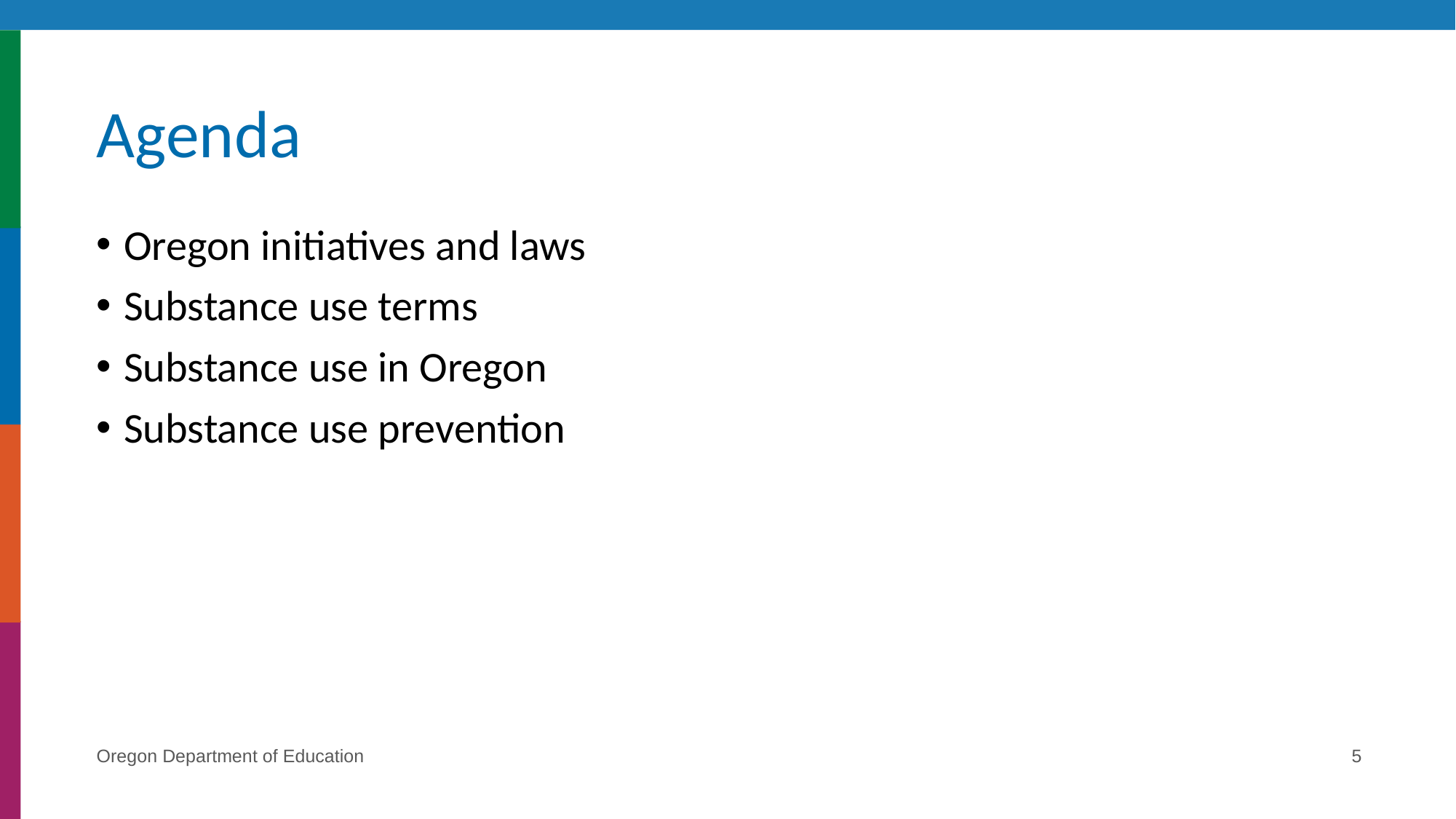

# Agenda
Oregon initiatives and laws
Substance use terms
Substance use in Oregon
Substance use prevention

Oregon Department of Education
5